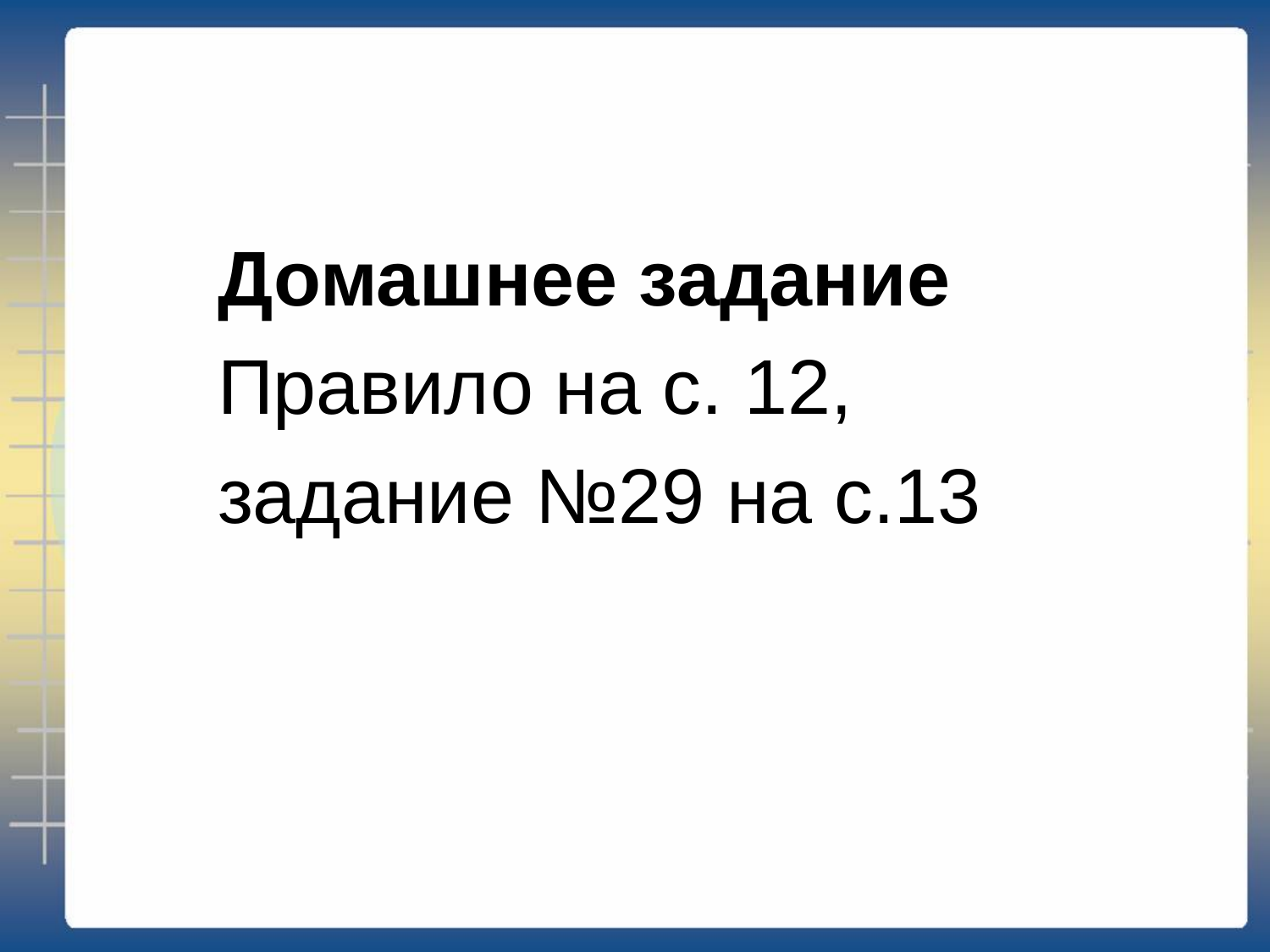

#
Домашнее задание
Правило на с. 12,
задание №29 на с.13